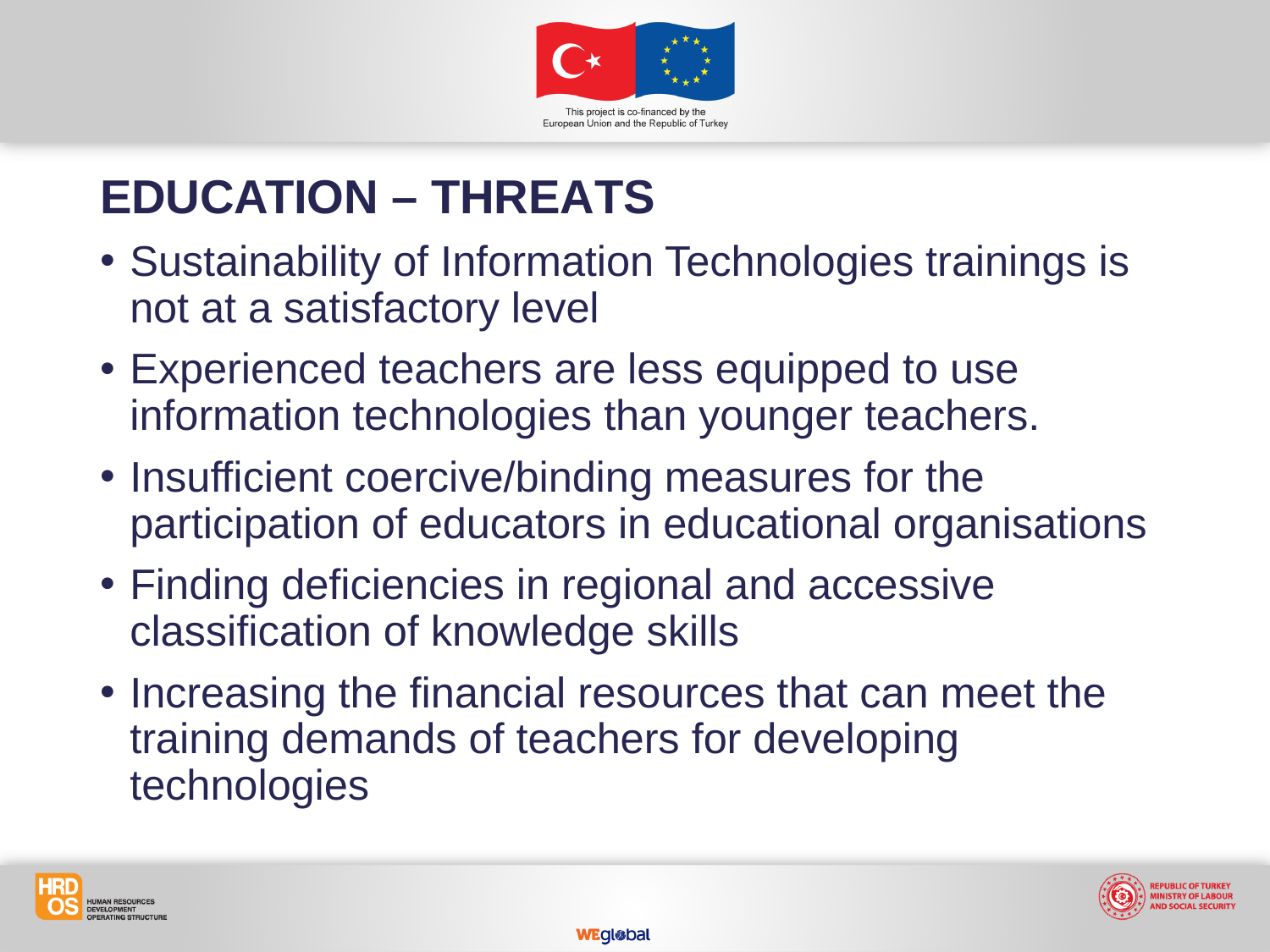

EDUCATION – THREATS
Sustainability of Information Technologies trainings is not at a satisfactory level
Experienced teachers are less equipped to use information technologies than younger teachers.
Insufficient coercive/binding measures for the participation of educators in educational organisations
Finding deficiencies in regional and accessive classification of knowledge skills
Increasing the financial resources that can meet the training demands of teachers for developing technologies